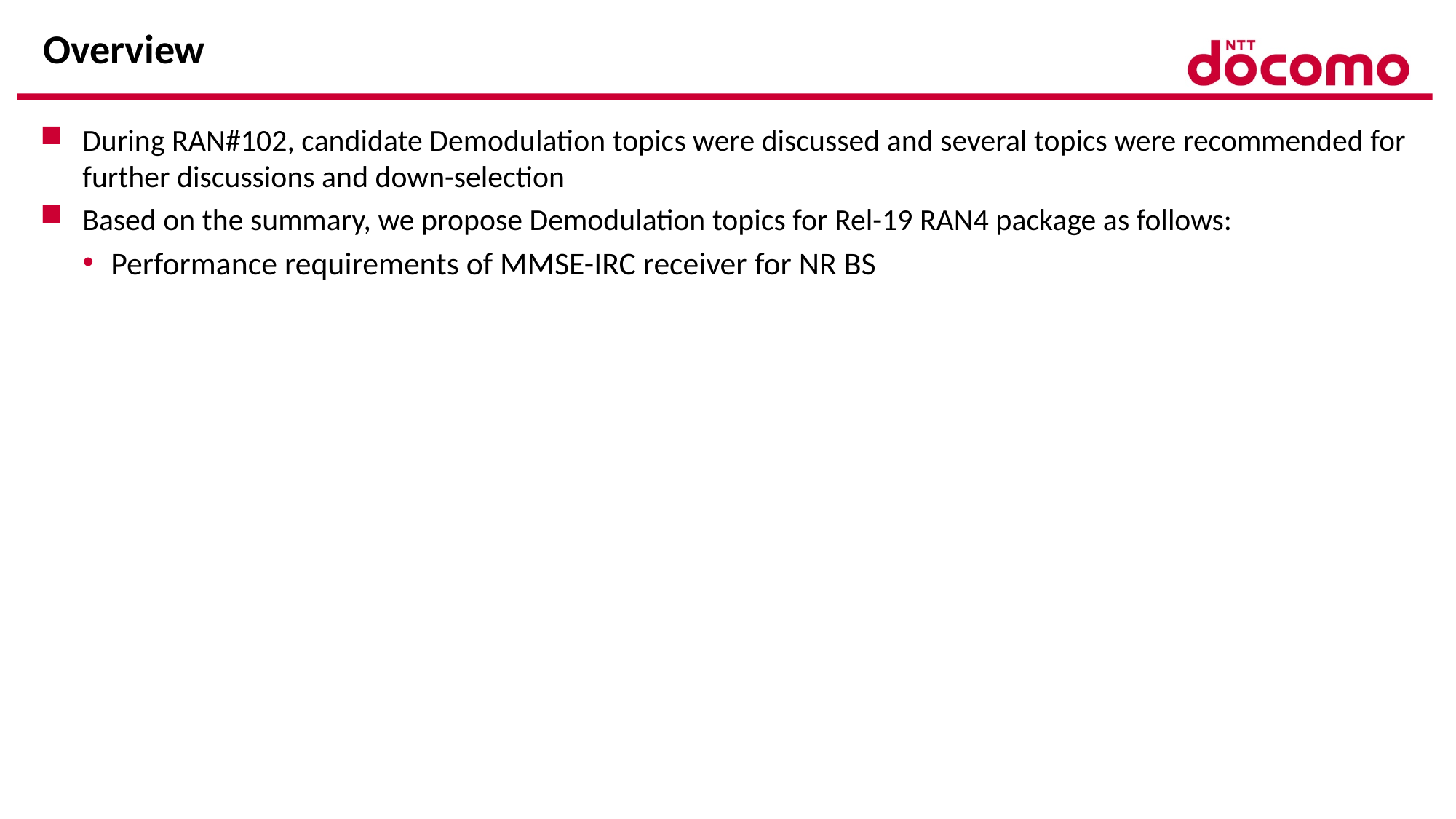

# Overview
During RAN#102, candidate Demodulation topics were discussed and several topics were recommended for further discussions and down-selection
Based on the summary, we propose Demodulation topics for Rel-19 RAN4 package as follows:
Performance requirements of MMSE-IRC receiver for NR BS